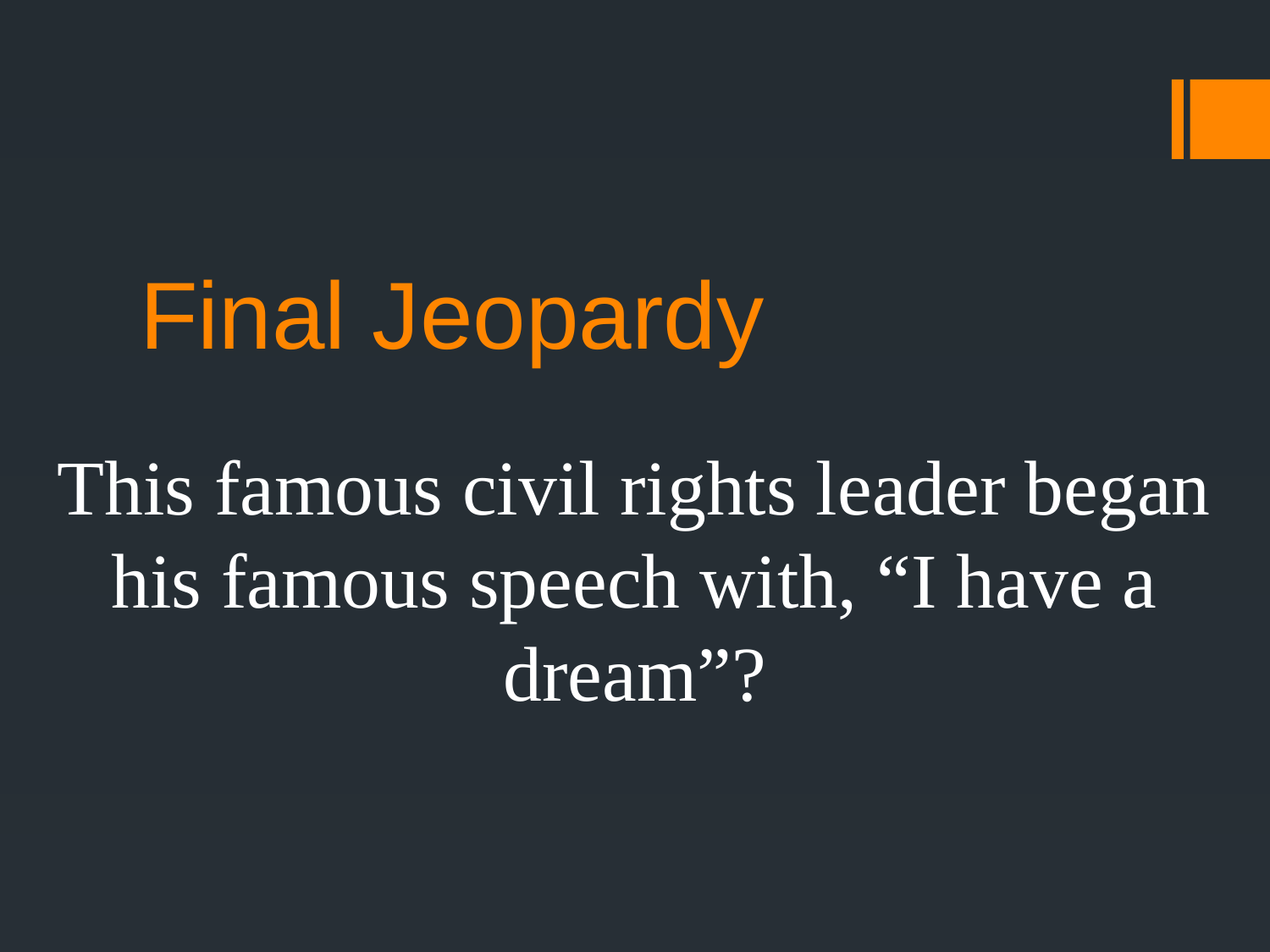

# Final Jeopardy

This famous civil rights leader began his famous speech with, “I have a dream”?